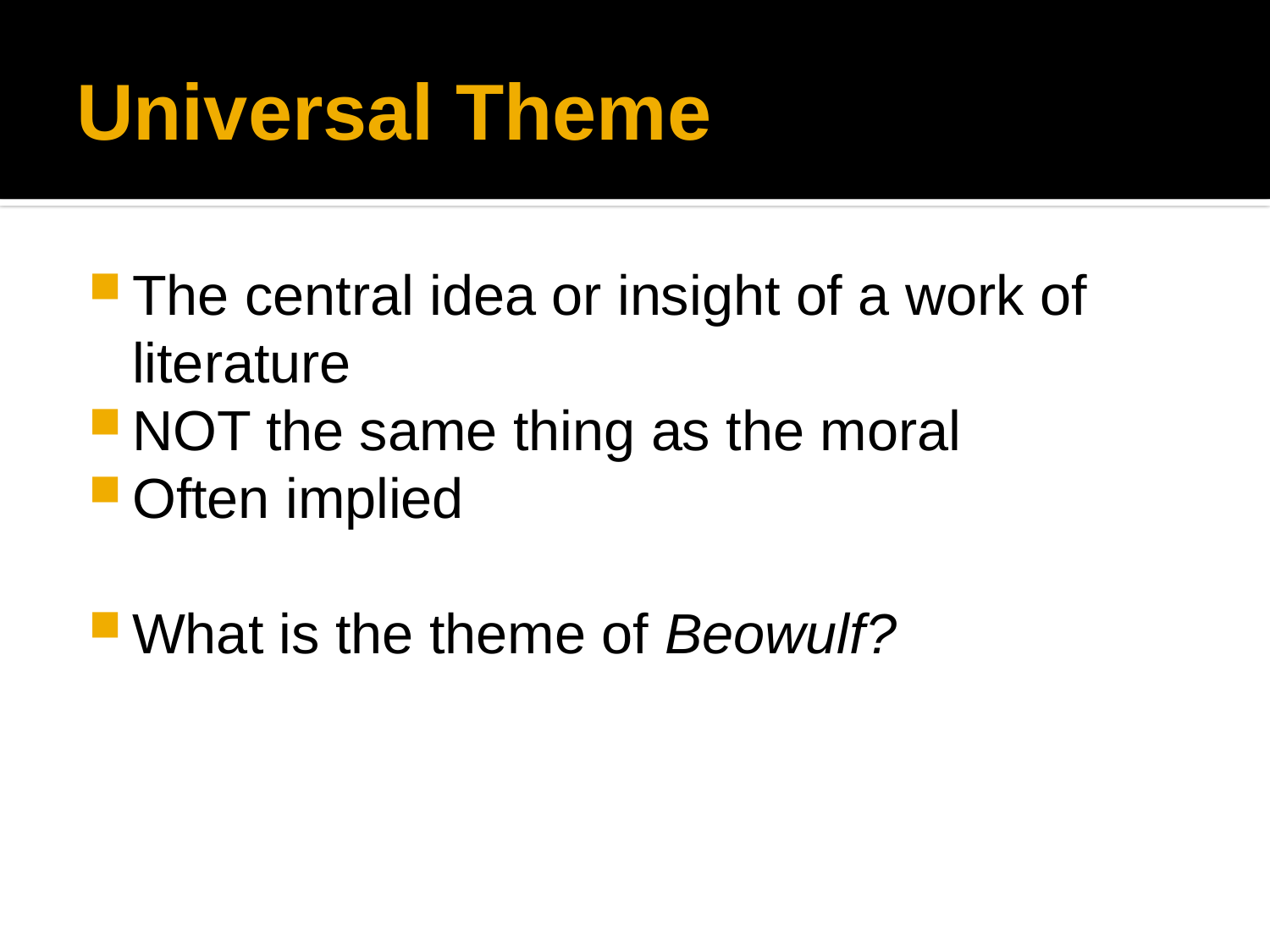

# Universal Theme
The central idea or insight of a work of literature
NOT the same thing as the moral
Often implied

What is the theme of Beowulf?